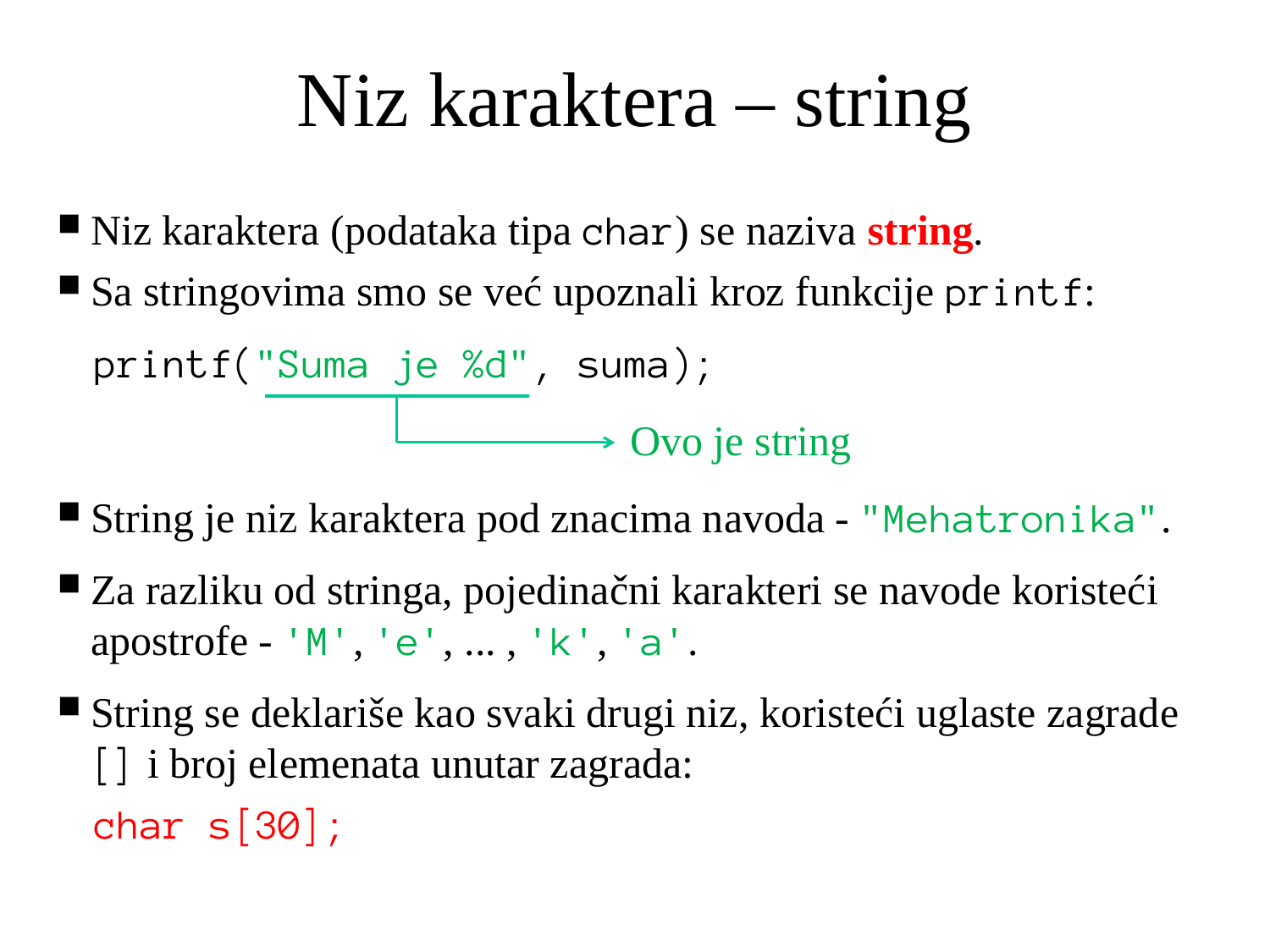

# Niz karaktera – string
Niz karaktera (podataka tipa char) se naziva string.
Sa stringovima smo se već upoznali kroz funkcije printf:
printf("Suma je %d", suma);

String je niz karaktera pod znacima navoda - "Mehatronika".
Za razliku od stringa, pojedinačni karakteri se navode koristeći apostrofe - 'M', 'e', ... , 'k', 'a'.
String se deklariše kao svaki drugi niz, koristeći uglaste zagrade [] i broj elemenata unutar zagrada:
char s[30];
Ovo je string